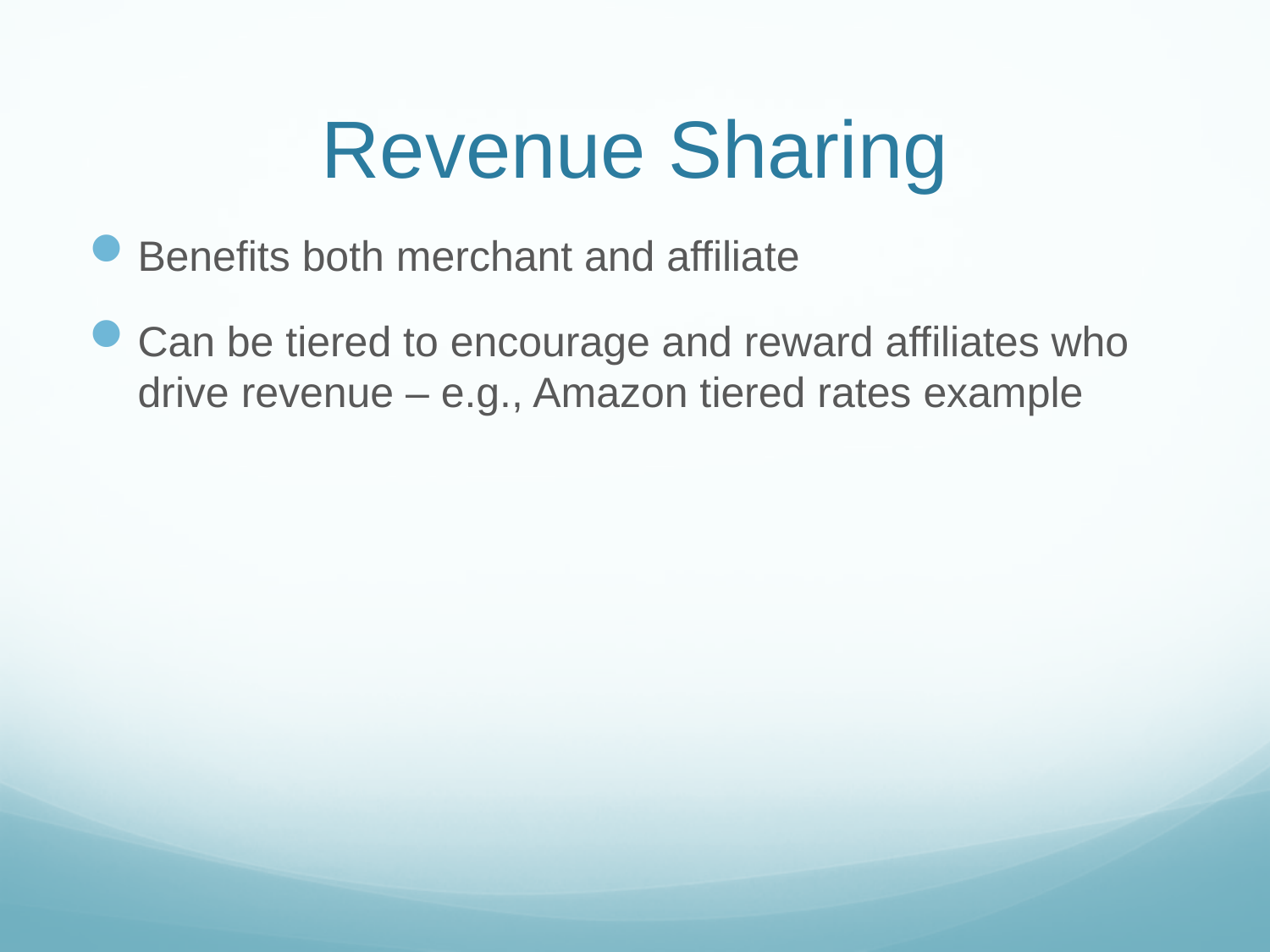

# Revenue Sharing
Benefits both merchant and affiliate
Can be tiered to encourage and reward affiliates who drive revenue – e.g., Amazon tiered rates example